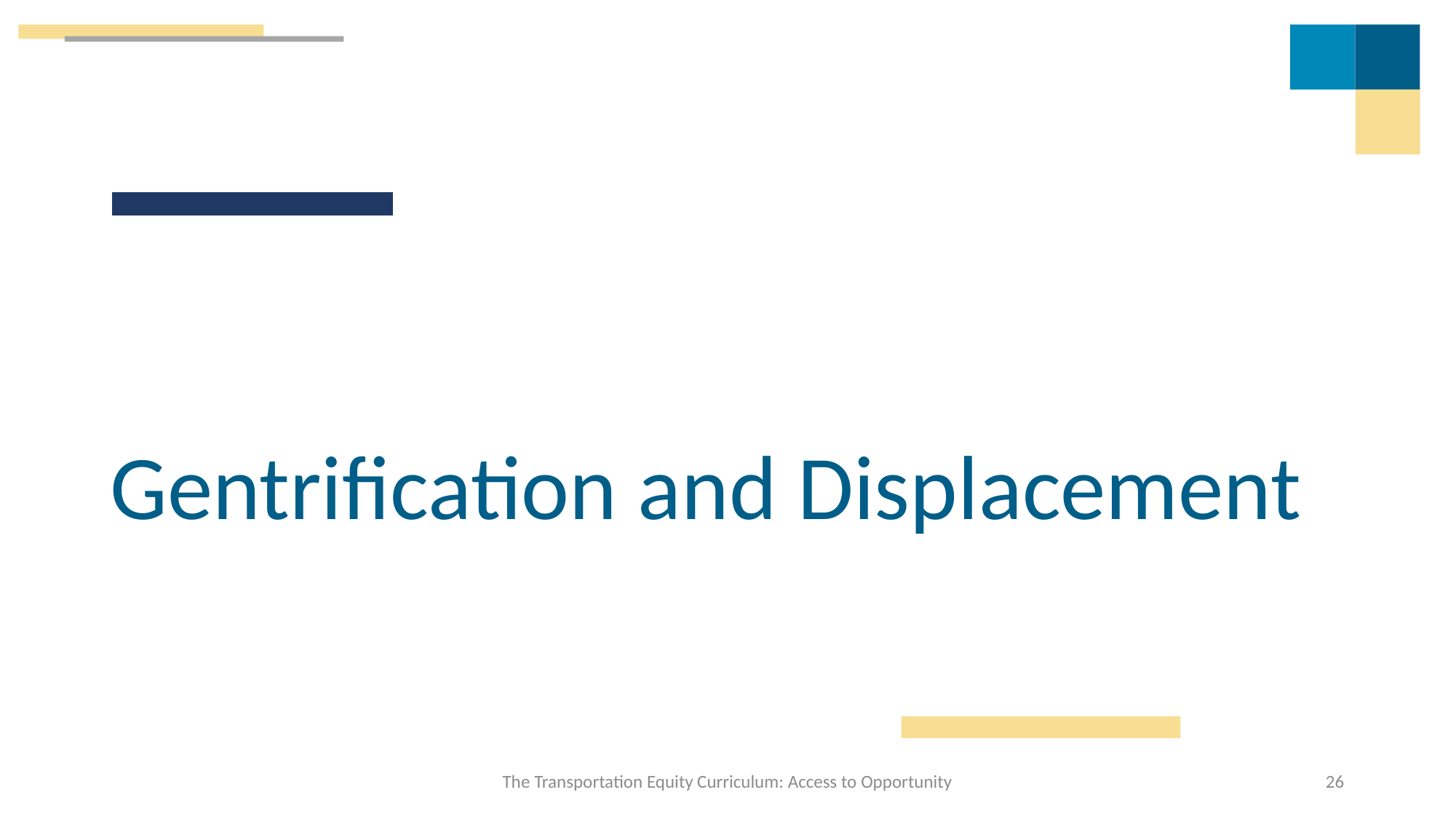

# Gentrification and Displacement

The Transportation Equity Curriculum: Access to Opportunity
26